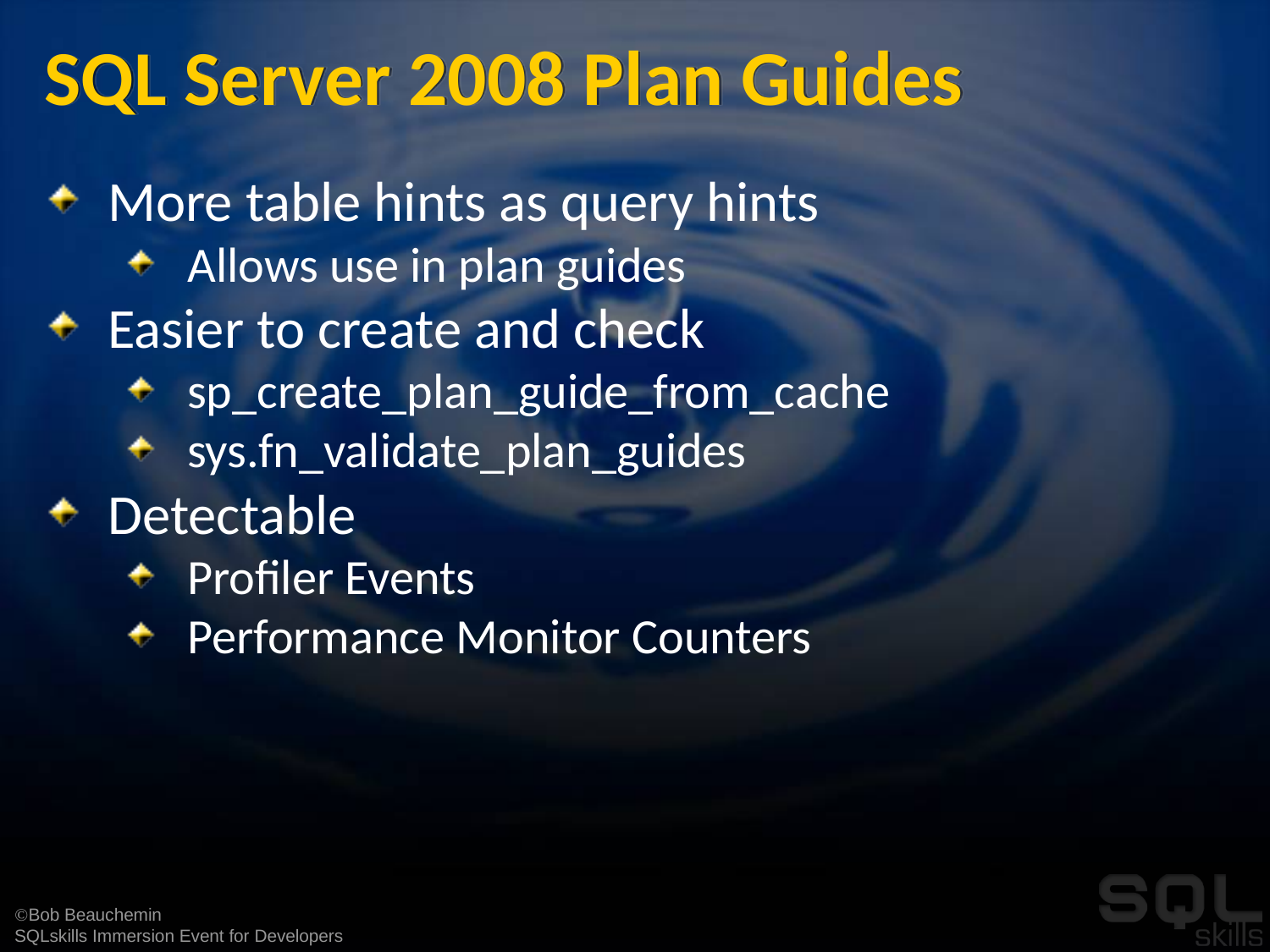

# SQL Server 2008 Plan Guides
More table hints as query hints
Allows use in plan guides
Easier to create and check
sp_create_plan_guide_from_cache
sys.fn_validate_plan_guides
Detectable
Profiler Events
Performance Monitor Counters